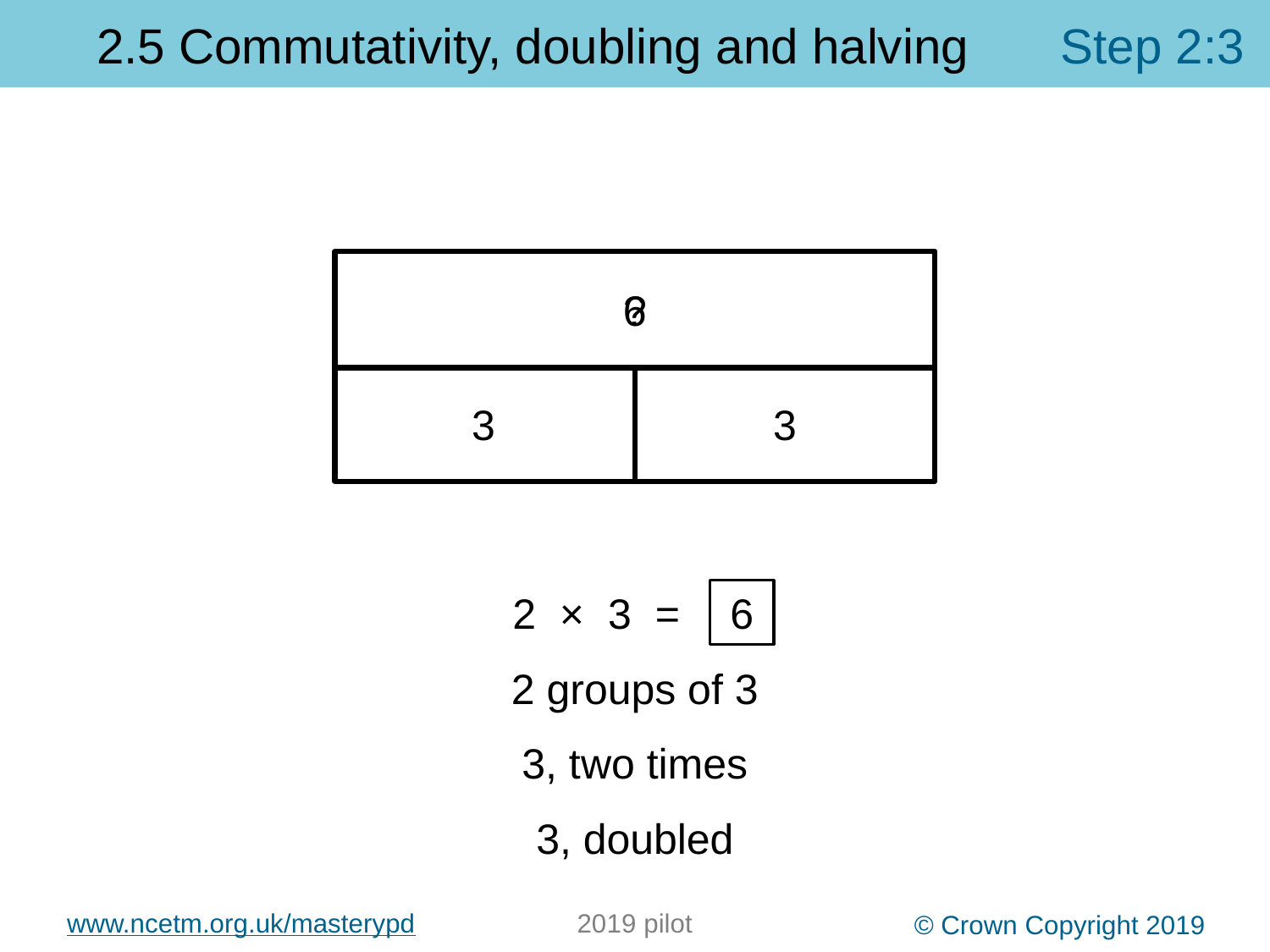

2.5 Commutativity, doubling and halving	  Step 2:3

6
?
3
3
6
2  ×  3  =

2 groups of 3
3, two times
3, doubled